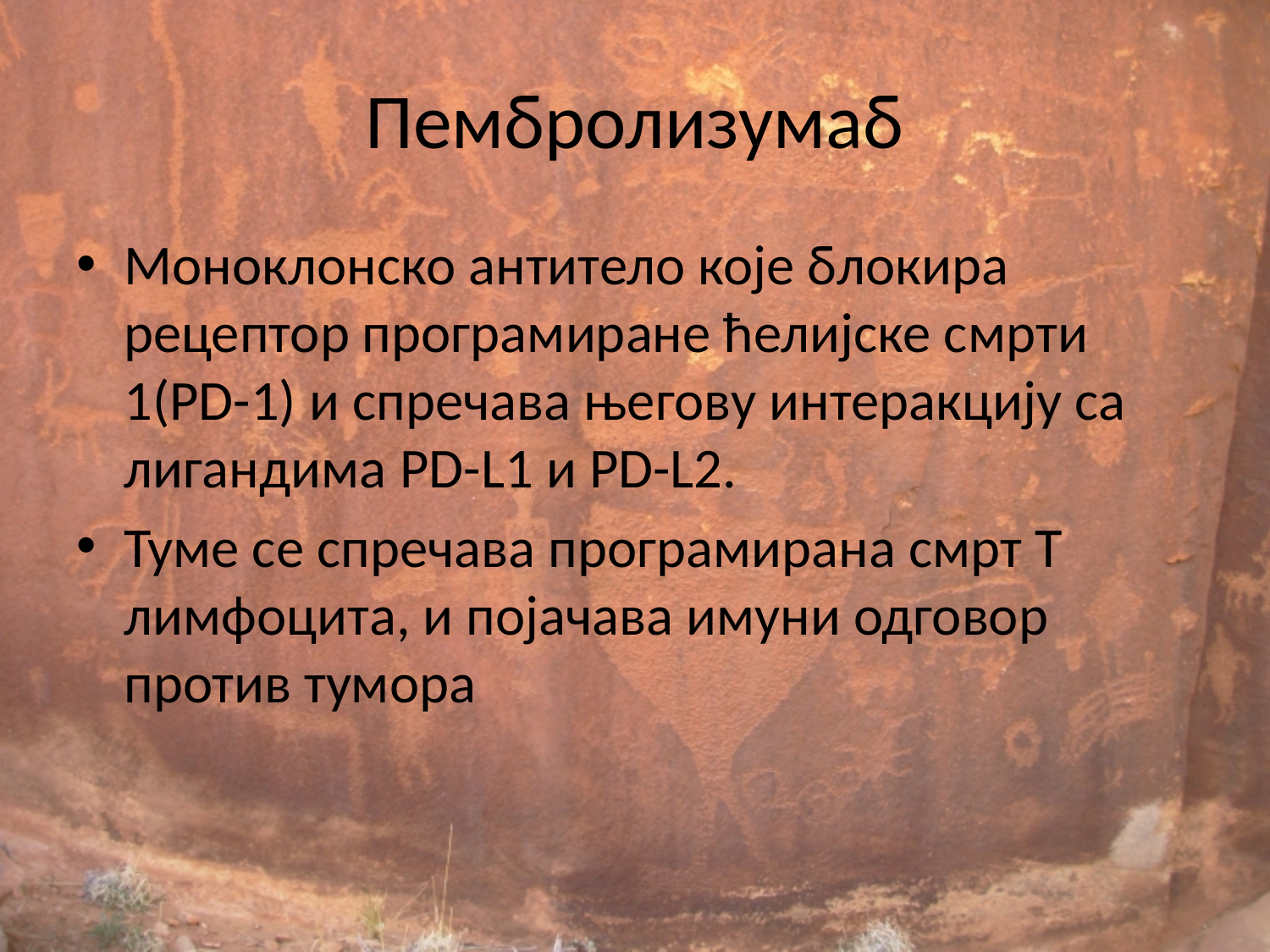

# Пембролизумаб
Моноклонско антитело које блокира рецептор програмиране ћелијске смрти 1(PD-1) и спречава његову интеракцију са лигандима PD-L1 и PD-L2.
Туме се спречава програмирана смрт Т лимфоцита, и појачава имуни одговор против тумора